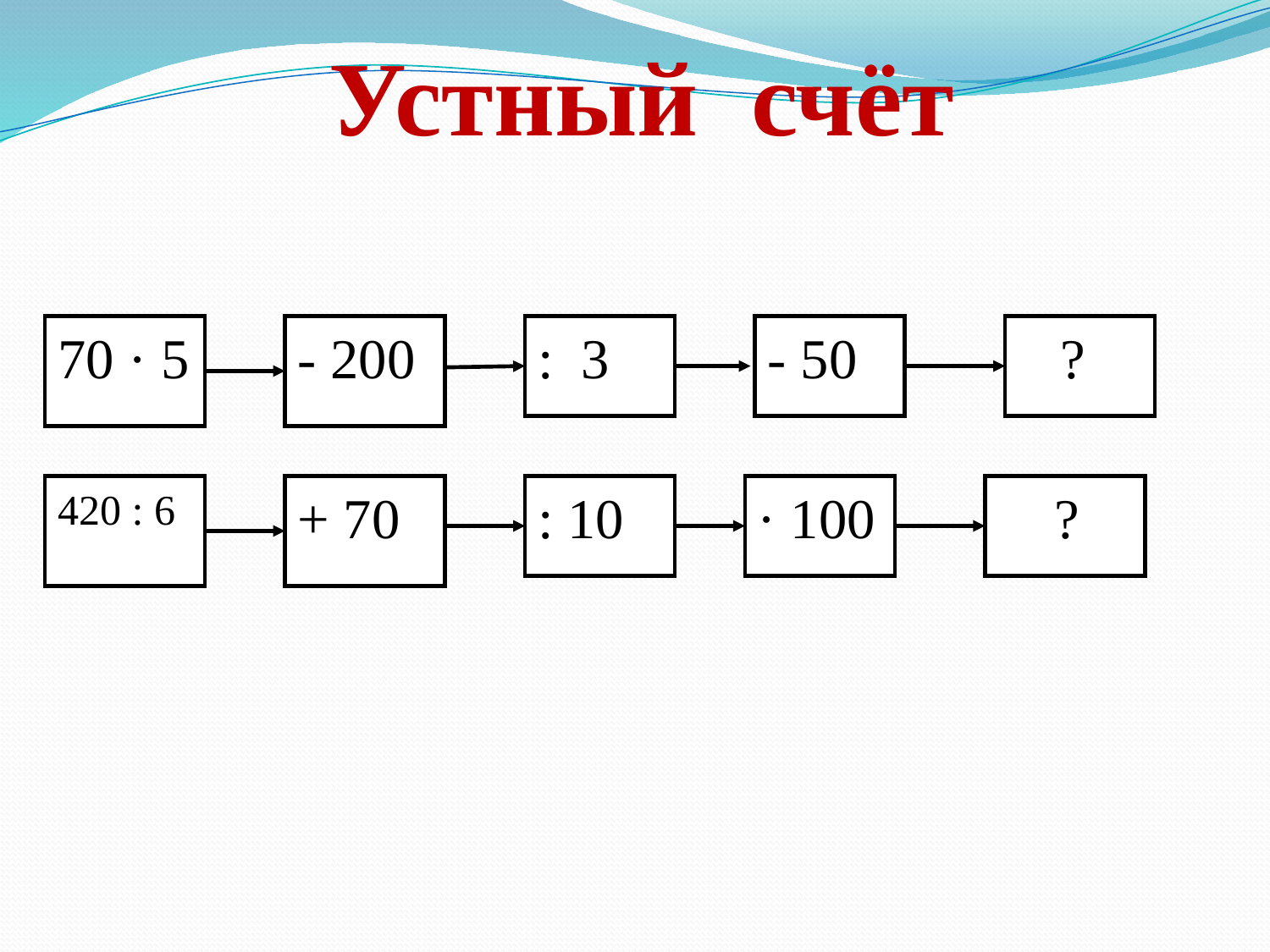

# Устный  счёт

70 · 5
- 200
:  3
- 50
   ?
420 : 6
+ 70
: 10
· 100
    ?